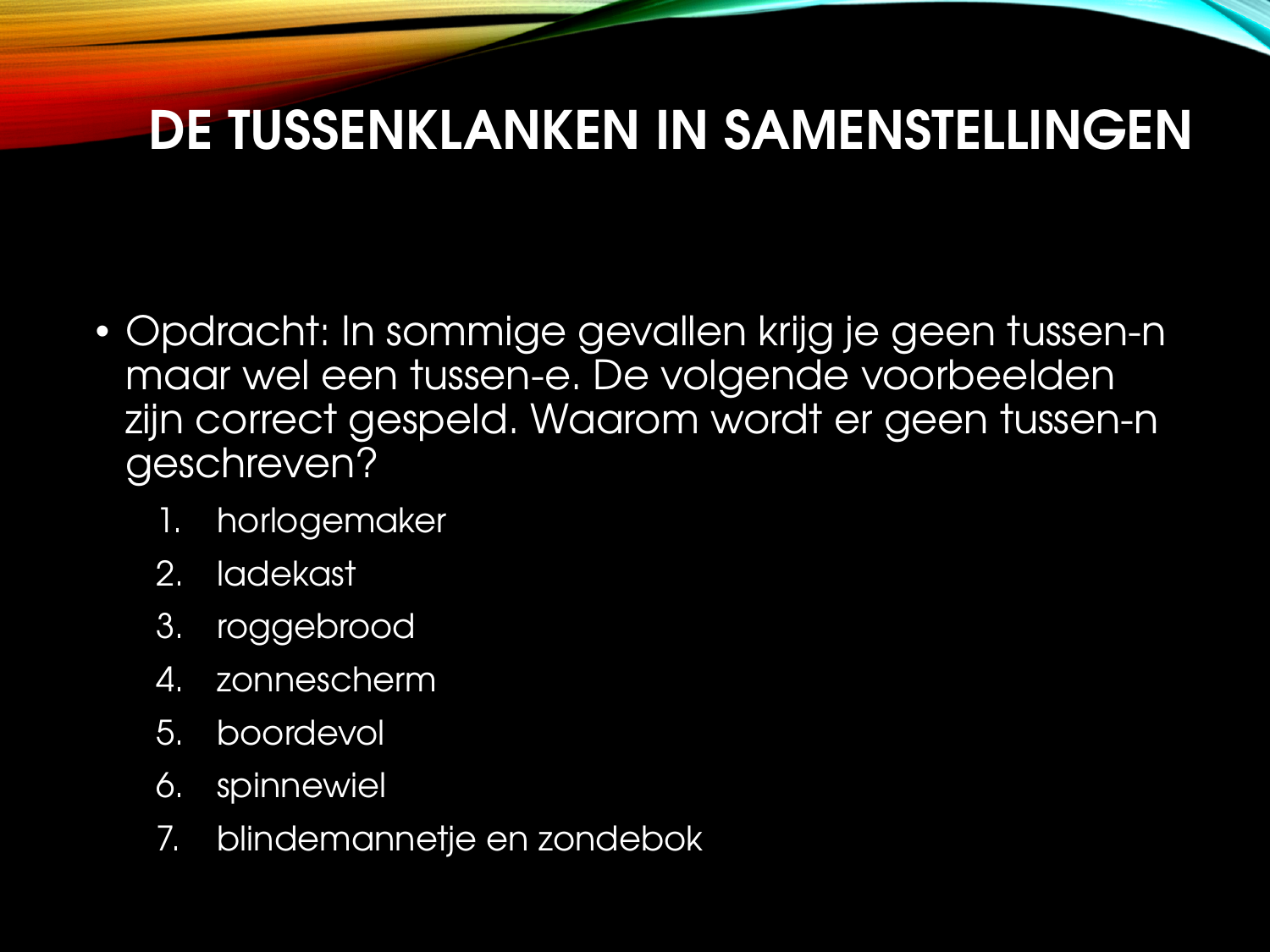

# De tussenklanken in samenstellingen
Opdracht: In sommige gevallen krijg je geen tussen-n maar wel een tussen-e. De volgende voorbeelden zijn correct gespeld. Waarom wordt er geen tussen-n geschreven?
horlogemaker
ladekast
roggebrood
zonnescherm
boordevol
spinnewiel
blindemannetje en zondebok